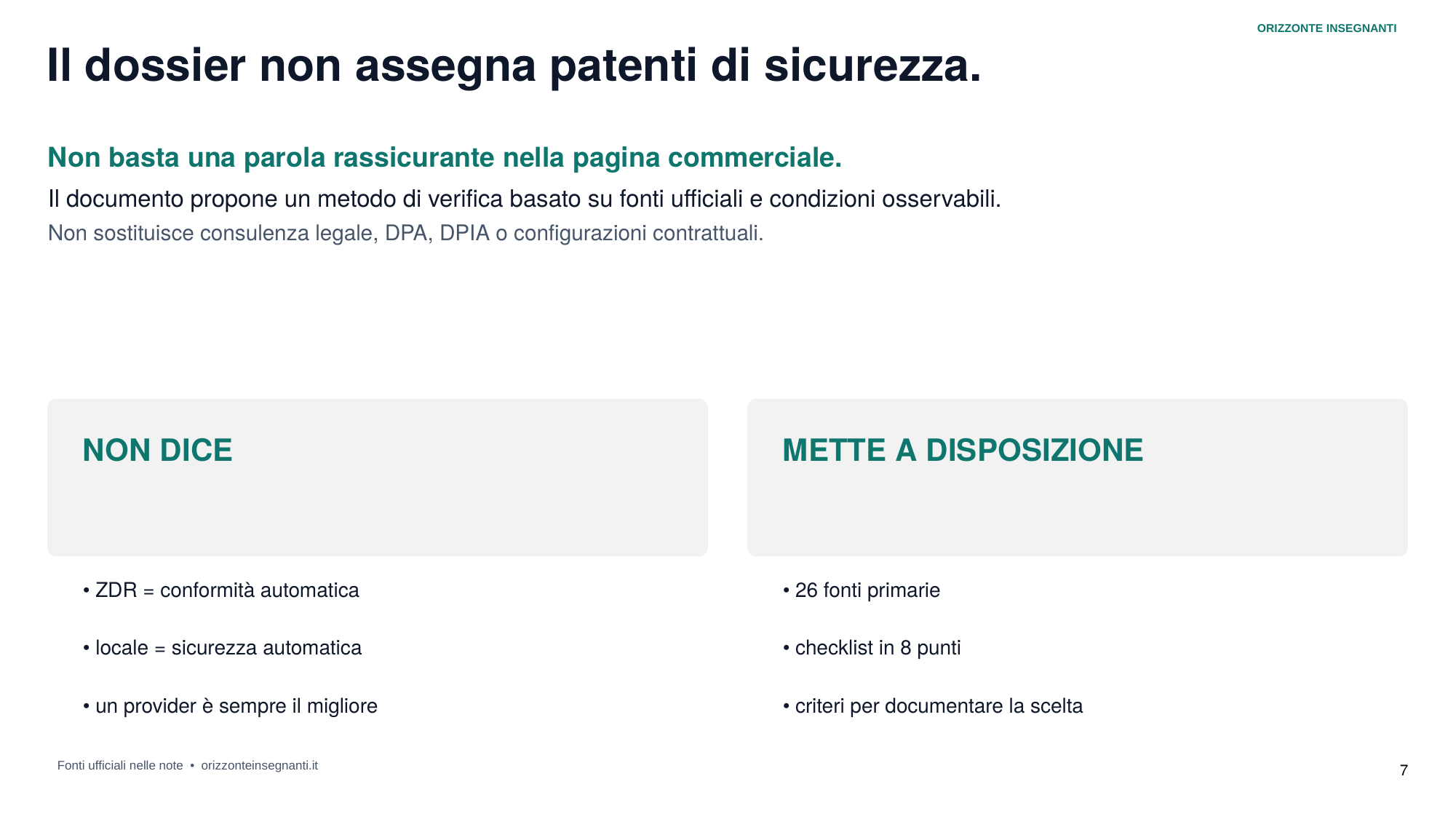

ORIZZONTE INSEGNANTI
Il dossier non assegna patenti di sicurezza.
Non basta una parola rassicurante nella pagina commerciale.
Il documento propone un metodo di verifica basato su fonti ufficiali e condizioni osservabili.
Non sostituisce consulenza legale, DPA, DPIA o configurazioni contrattuali.

NON DICE
METTE A DISPOSIZIONE
• ZDR = conformità automatica

• locale = sicurezza automatica

• un provider è sempre il migliore
• 26 fonti primarie

• checklist in 8 punti

• criteri per documentare la scelta
7
Fonti ufficiali nelle note  •  orizzonteinsegnanti.it